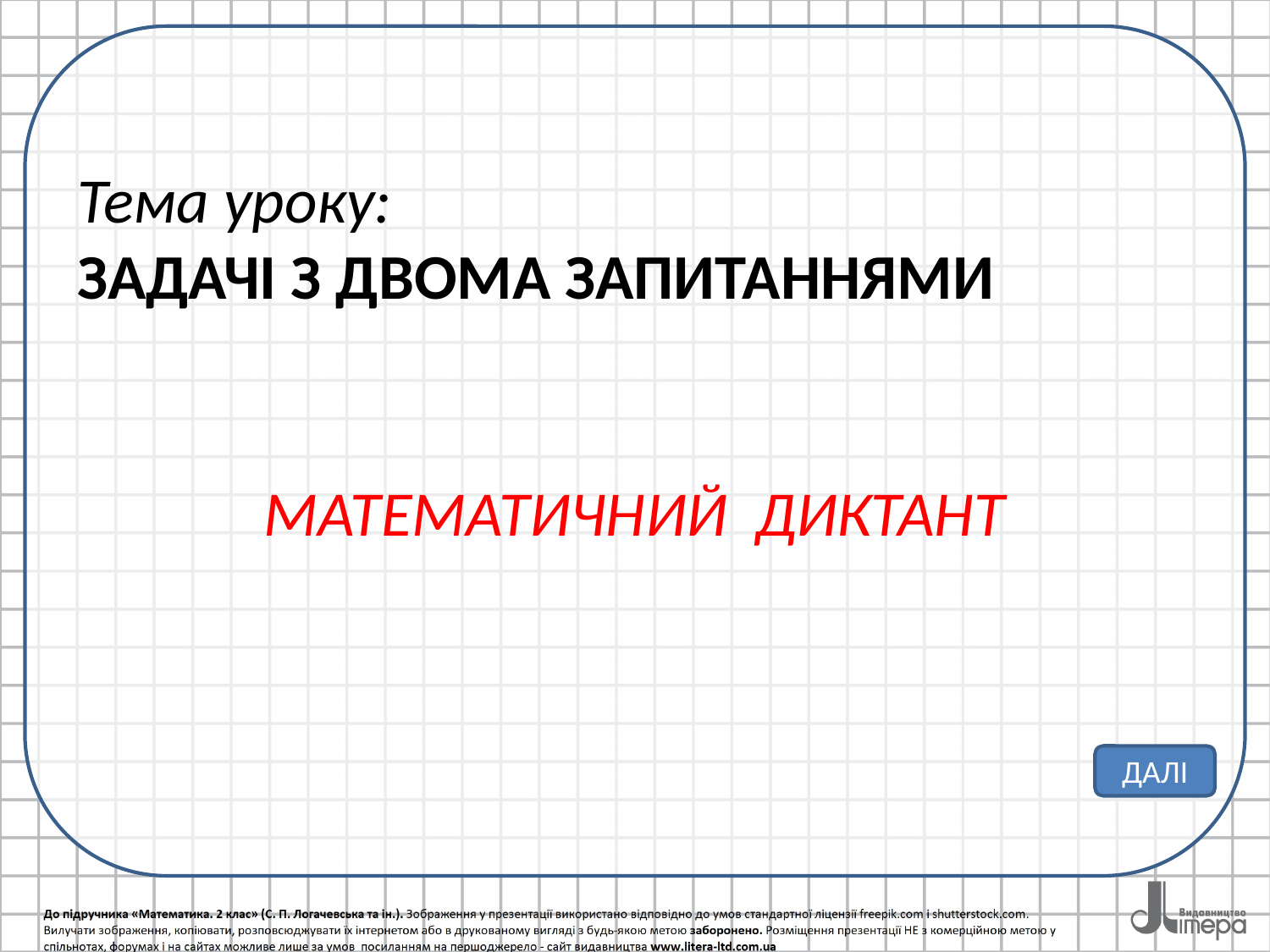

# Тема уроку: ЗАДАЧІ З ДВОМА ЗАПИТАННЯМИ
МАТЕМАТИЧНИЙ  ДИКТАНТ
ДАЛІ